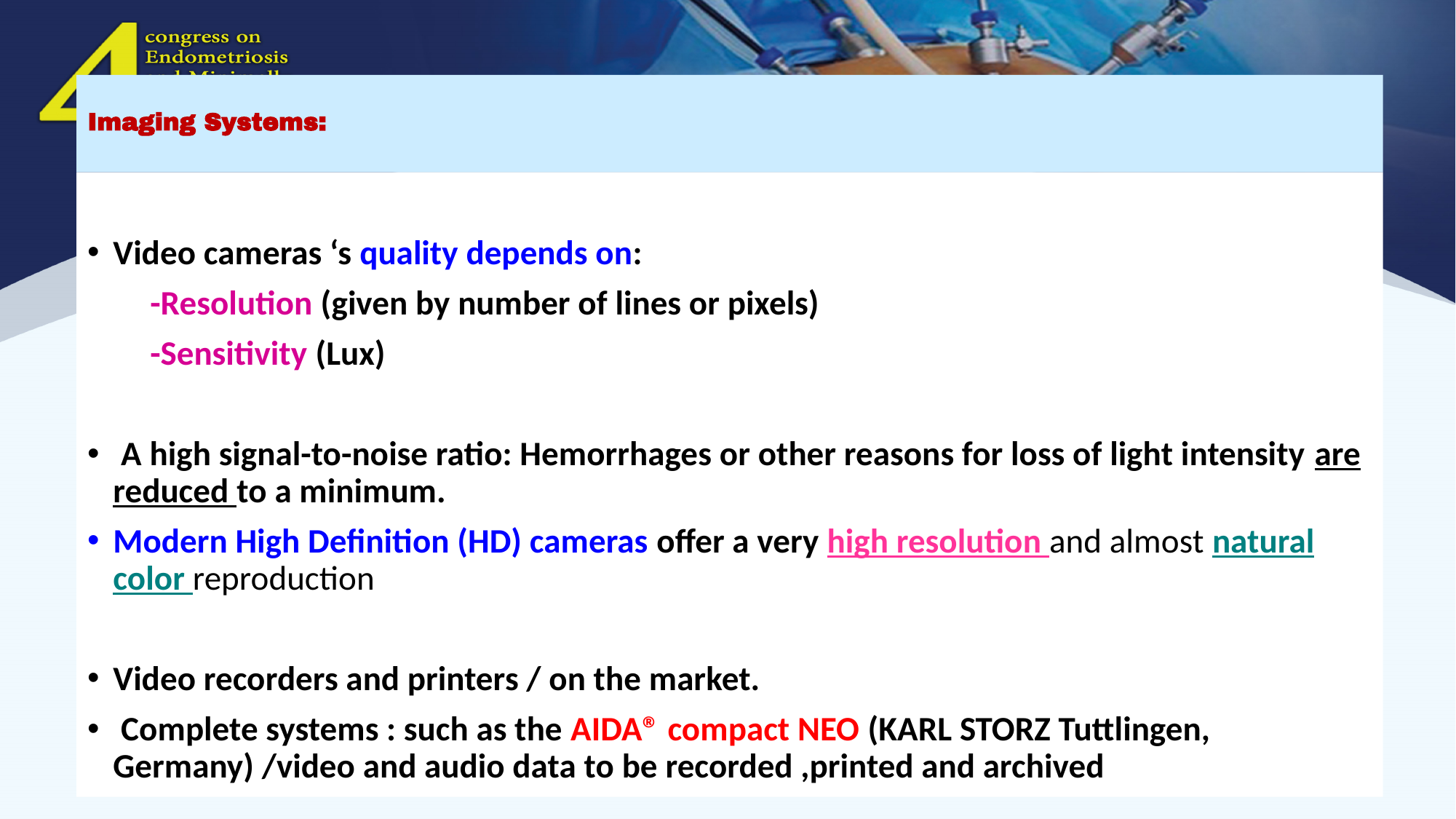

# Imaging Systems:

Video cameras ‘s quality depends on:
        -Resolution (given by number of lines or pixels)
        -Sensitivity (Lux)

 A high signal-to-noise ratio: Hemorrhages or other reasons for loss of light intensity are reduced to a minimum.
Modern High Definition (HD) cameras offer a very high resolution and almost natural color reproduction

Video recorders and printers / on the market.
 Complete systems : such as the AIDA® compact NEO (KARL STORZ Tuttlingen, Germany) /video and audio data to be recorded ,printed and archived